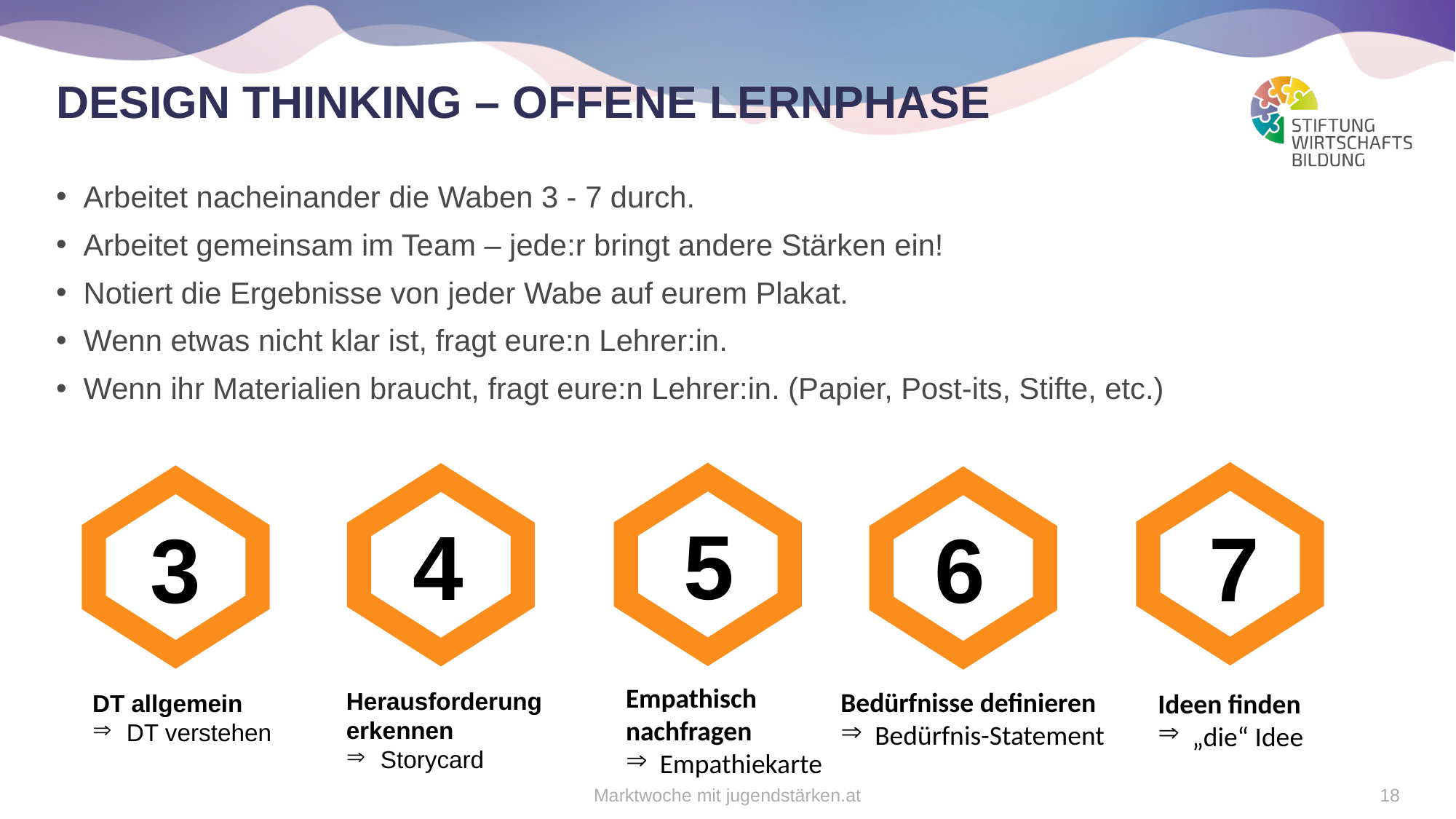

# design thinking – offene lernphase
Arbeitet nacheinander die Waben 3 - 7 durch.
Arbeitet gemeinsam im Team – jede:r bringt andere Stärken ein!
Notiert die Ergebnisse von jeder Wabe auf eurem Plakat.
Wenn etwas nicht klar ist, fragt eure:n Lehrer:in.
Wenn ihr Materialien braucht, fragt eure:n Lehrer:in. (Papier, Post-its, Stifte, etc.)

7

5

4

3

6
Empathisch nachfragen
Empathiekarte
Bedürfnisse definieren
Bedürfnis-Statement
Herausforderung erkennen
Storycard
Ideen finden
„die“ Idee
DT allgemein
DT verstehen
Marktwoche mit jugendstärken.at
18